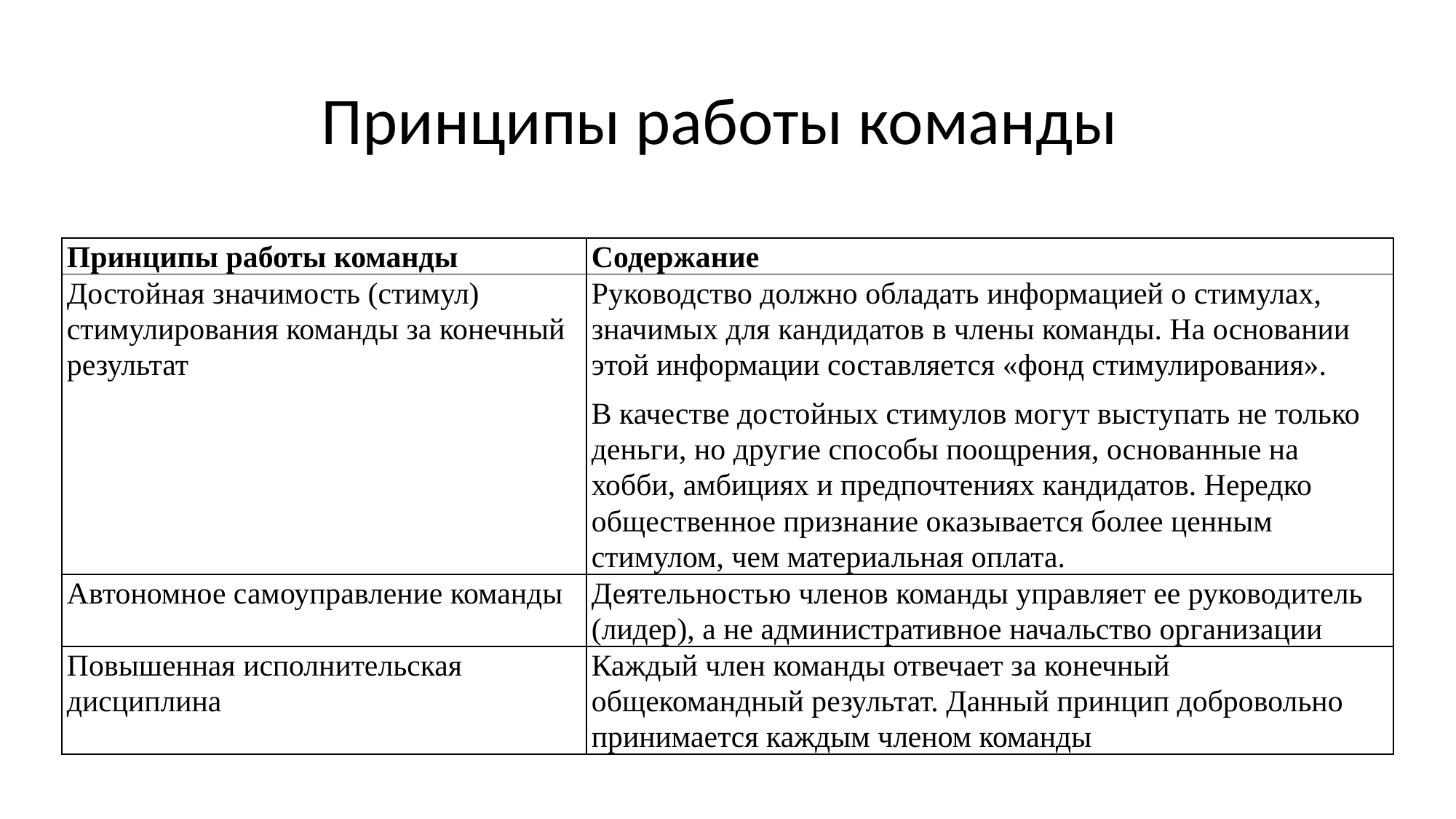

# Принципы работы команды
| Принципы работы команды | Содержание |
| --- | --- |
| Достойная значимость (стимул) стимулирования команды за конечный результат | Руководство должно обладать информацией о стимулах, значимых для кандидатов в члены команды. На основании этой информации составляется «фонд стимулирования». В качестве достойных стимулов могут выступать не только деньги, но другие способы поощрения, основанные на хобби, амбициях и предпочтениях кандидатов. Нередко общественное признание оказывается более ценным стимулом, чем материальная оплата. |
| Автономное самоуправление команды | Деятельностью членов команды управляет ее руководитель (лидер), а не административное начальство организации |
| Повышенная исполнительская дисциплина | Каждый член команды отвечает за конечный общекомандный результат. Данный принцип добровольно принимается каждым членом команды |